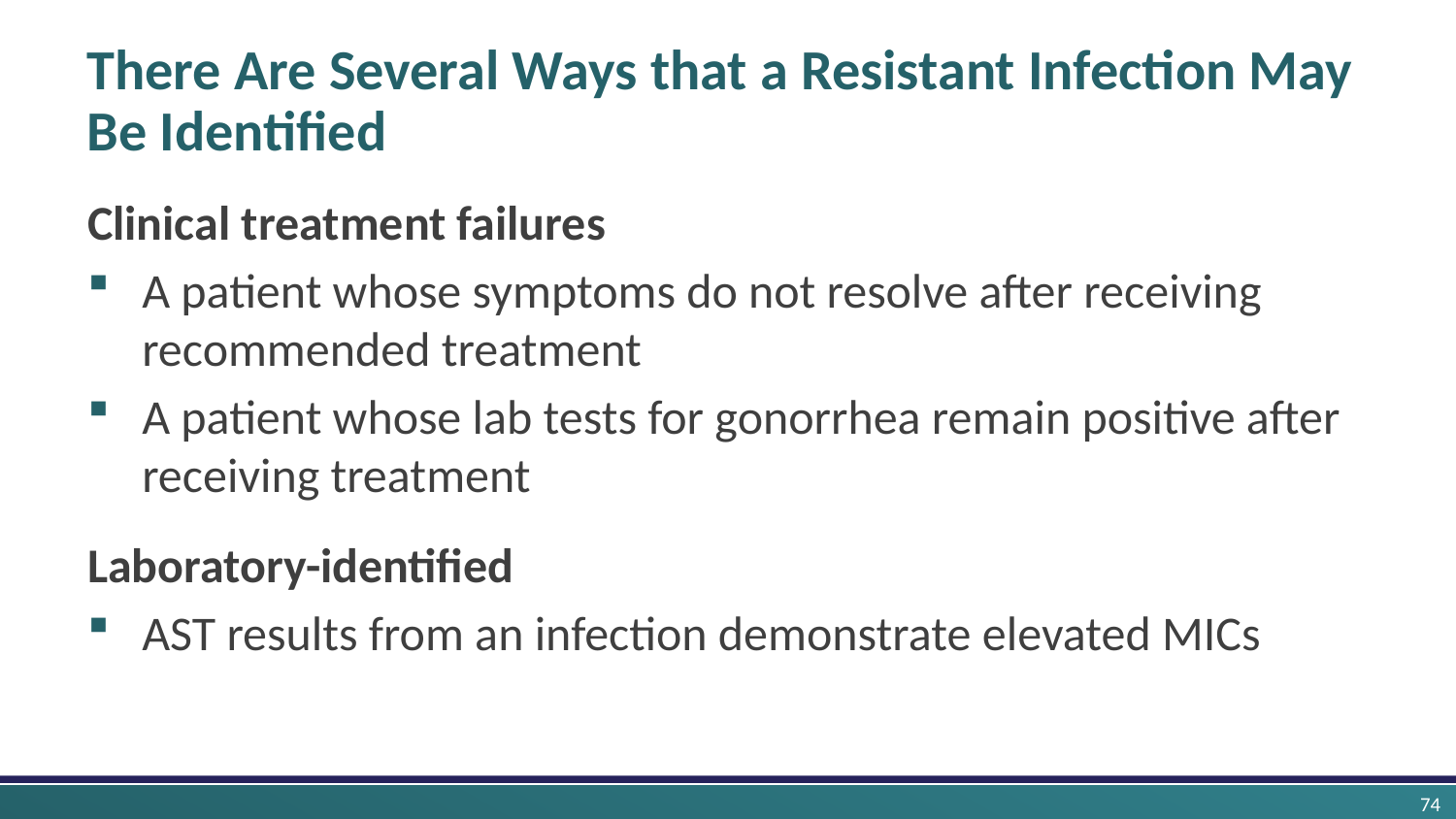

# There Are Several Ways that a Resistant Infection May Be Identified
Clinical treatment failures
A patient whose symptoms do not resolve after receiving recommended treatment
A patient whose lab tests for gonorrhea remain positive after receiving treatment

Laboratory-identified
AST results from an infection demonstrate elevated MICs
74